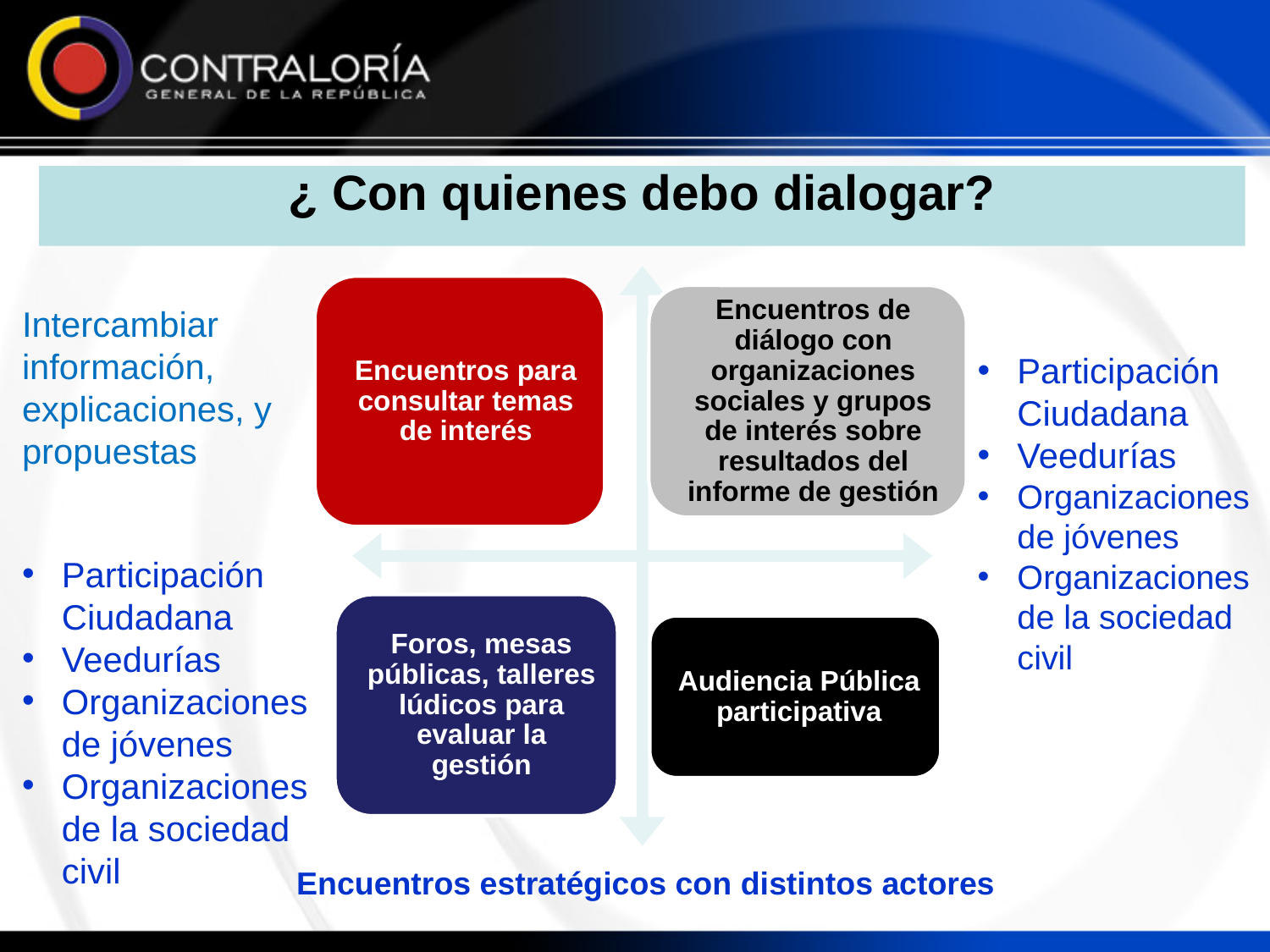

¿ Con quienes debo dialogar?
Encuentros para consultar temas de interés
Encuentros de diálogo con organizaciones sociales y grupos de interés sobre resultados del informe de gestión
Foros, mesas públicas, talleres lúdicos para evaluar la gestión
Audiencia Pública participativa
Intercambiar información, explicaciones, y propuestas
Participación Ciudadana
Veedurías
Organizaciones de jóvenes
Organizaciones de la sociedad civil
Participación Ciudadana
Veedurías
Organizaciones de jóvenes
Organizaciones de la sociedad civil
Encuentros estratégicos con distintos actores